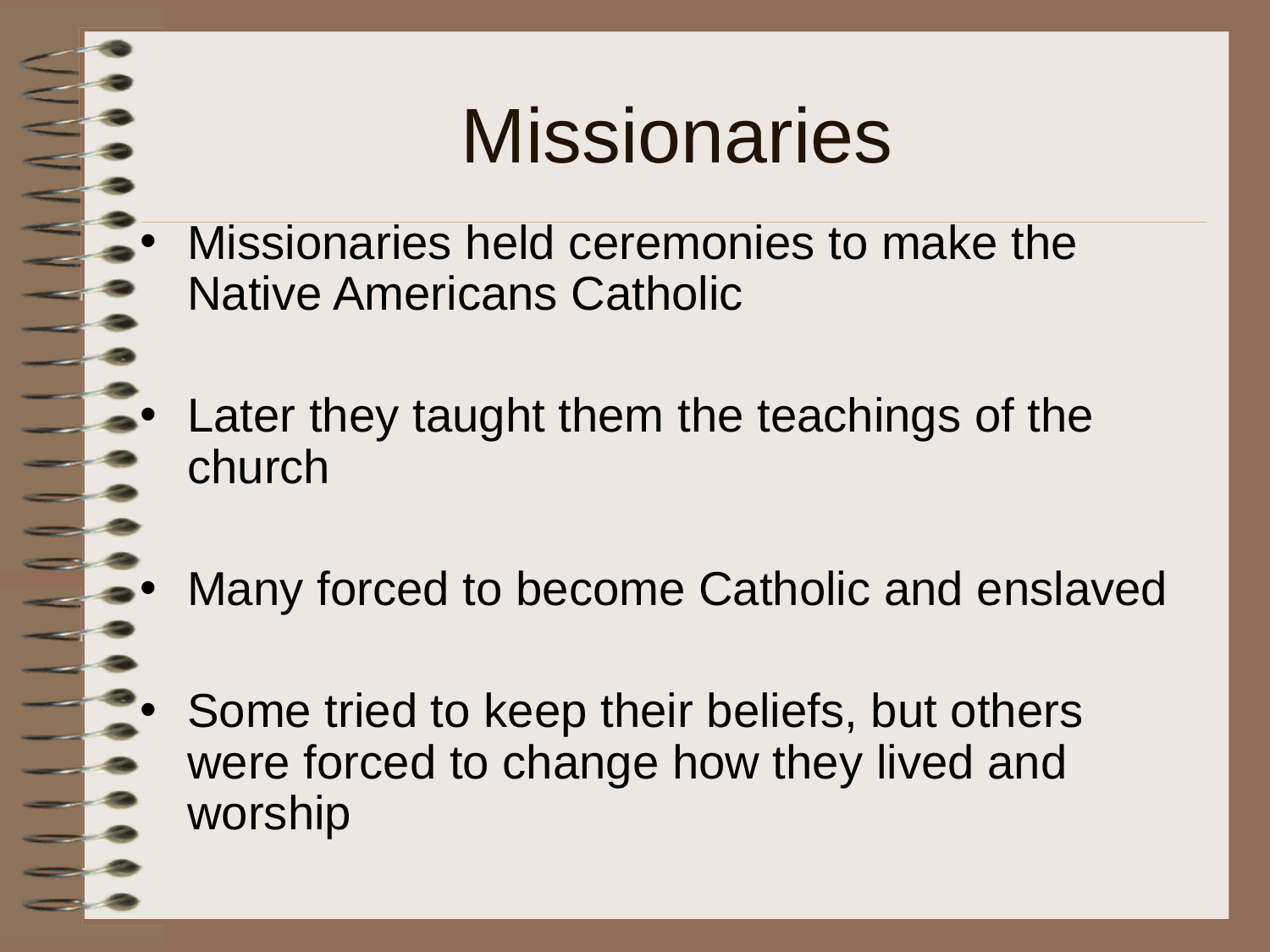

# Missionaries
Missionaries held ceremonies to make the Native Americans Catholic

Later they taught them the teachings of the church

Many forced to become Catholic and enslaved

Some tried to keep their beliefs, but others were forced to change how they lived and worship